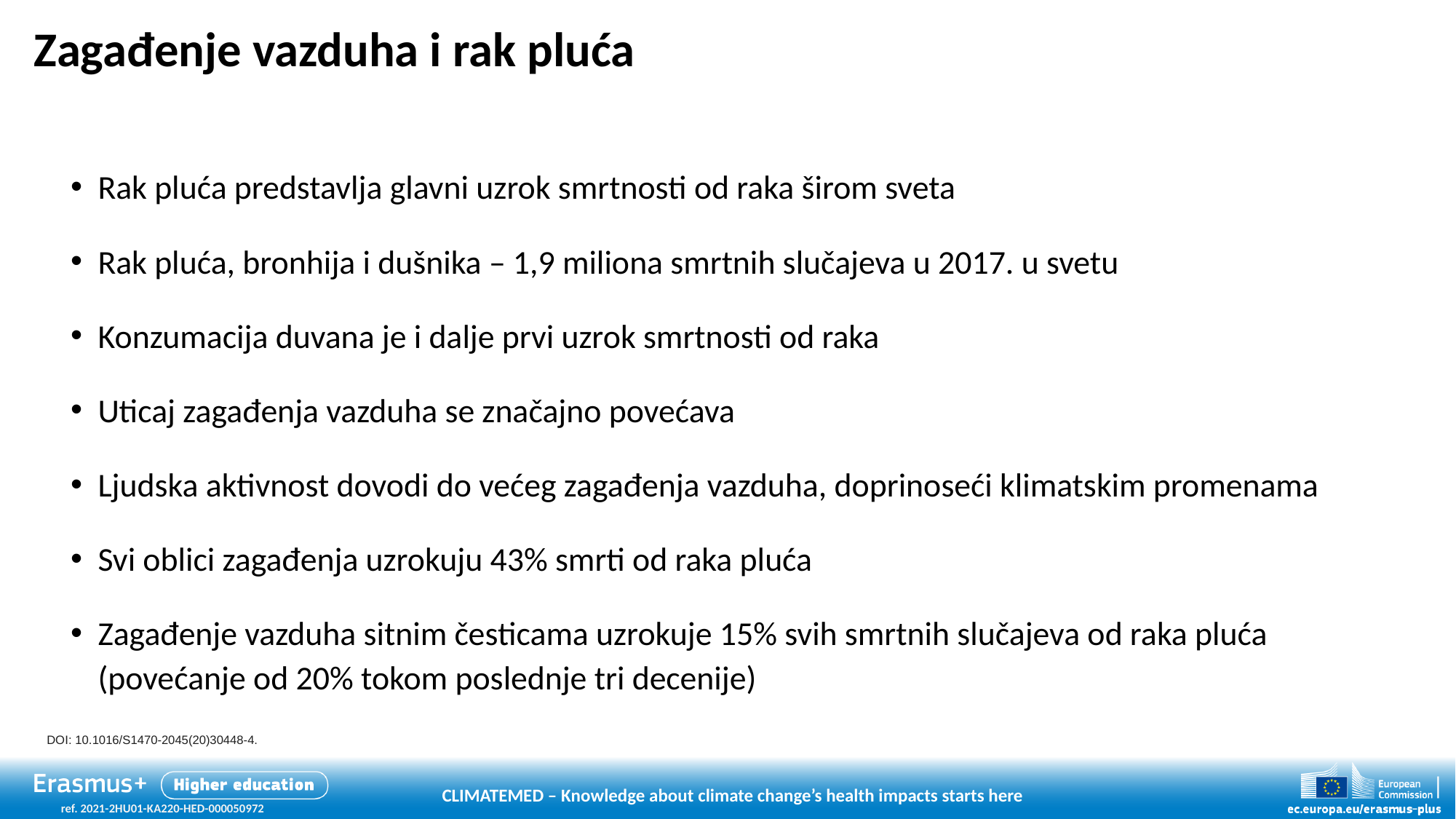

# Zagađenje vazduha i rak pluća
Rak pluća predstavlja glavni uzrok smrtnosti od raka širom sveta
Rak pluća, bronhija i dušnika – 1,9 miliona smrtnih slučajeva u 2017. u svetu
Konzumacija duvana je i dalje prvi uzrok smrtnosti od raka
Uticaj zagađenja vazduha se značajno povećava
Ljudska aktivnost dovodi do većeg zagađenja vazduha, doprinoseći klimatskim promenama
Svi oblici zagađenja uzrokuju 43% smrti od raka pluća
Zagađenje vazduha sitnim česticama uzrokuje 15% svih smrtnih slučajeva od raka pluća (povećanje od 20% tokom poslednje tri decenije)
DOI: 10.1016/S1470-2045(20)30448-4.